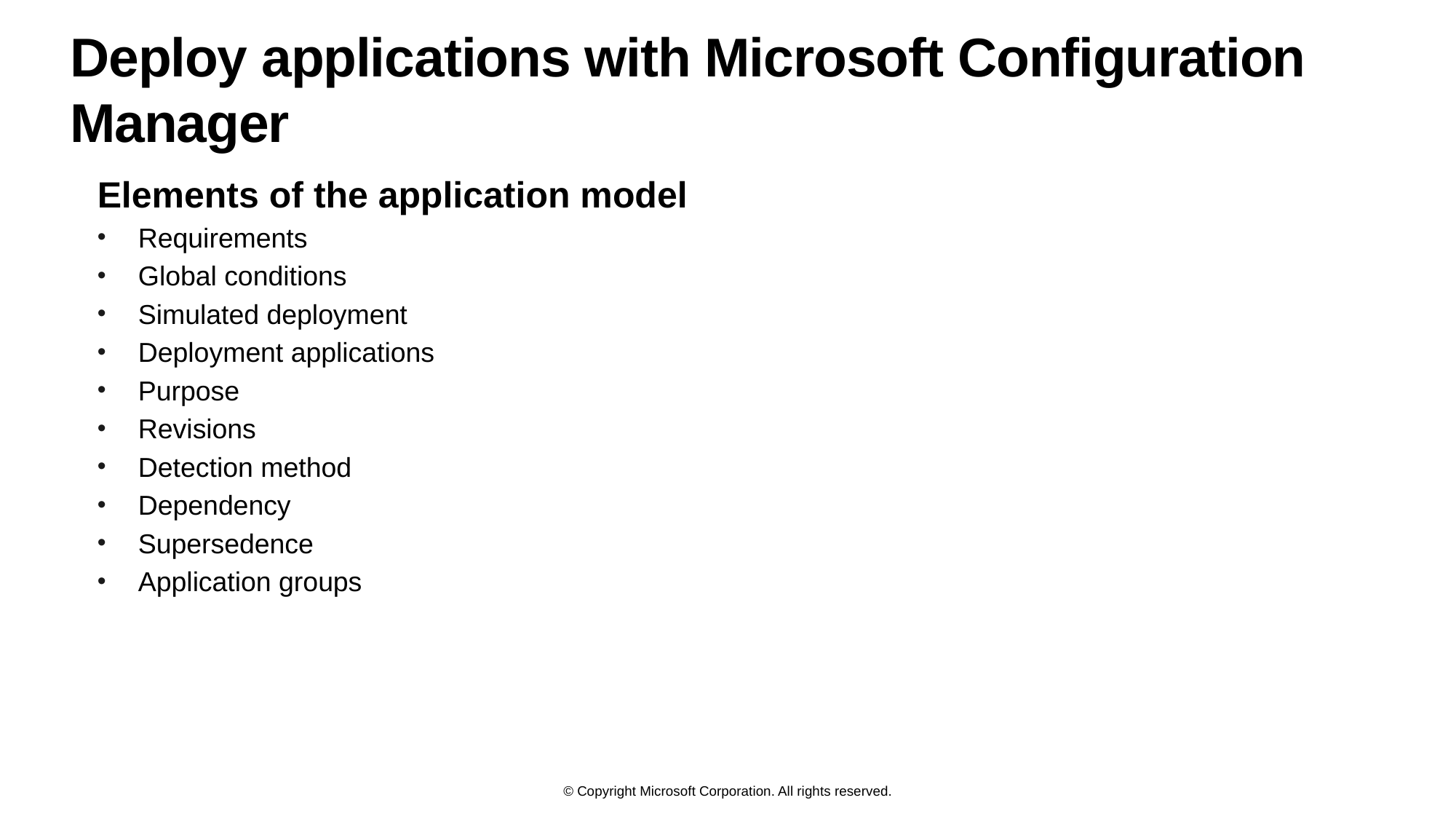

# Deploy applications with Microsoft Configuration Manager
Elements of the application model
Requirements
Global conditions
Simulated deployment
Deployment applications
Purpose
Revisions
Detection method
Dependency
Supersedence
Application groups